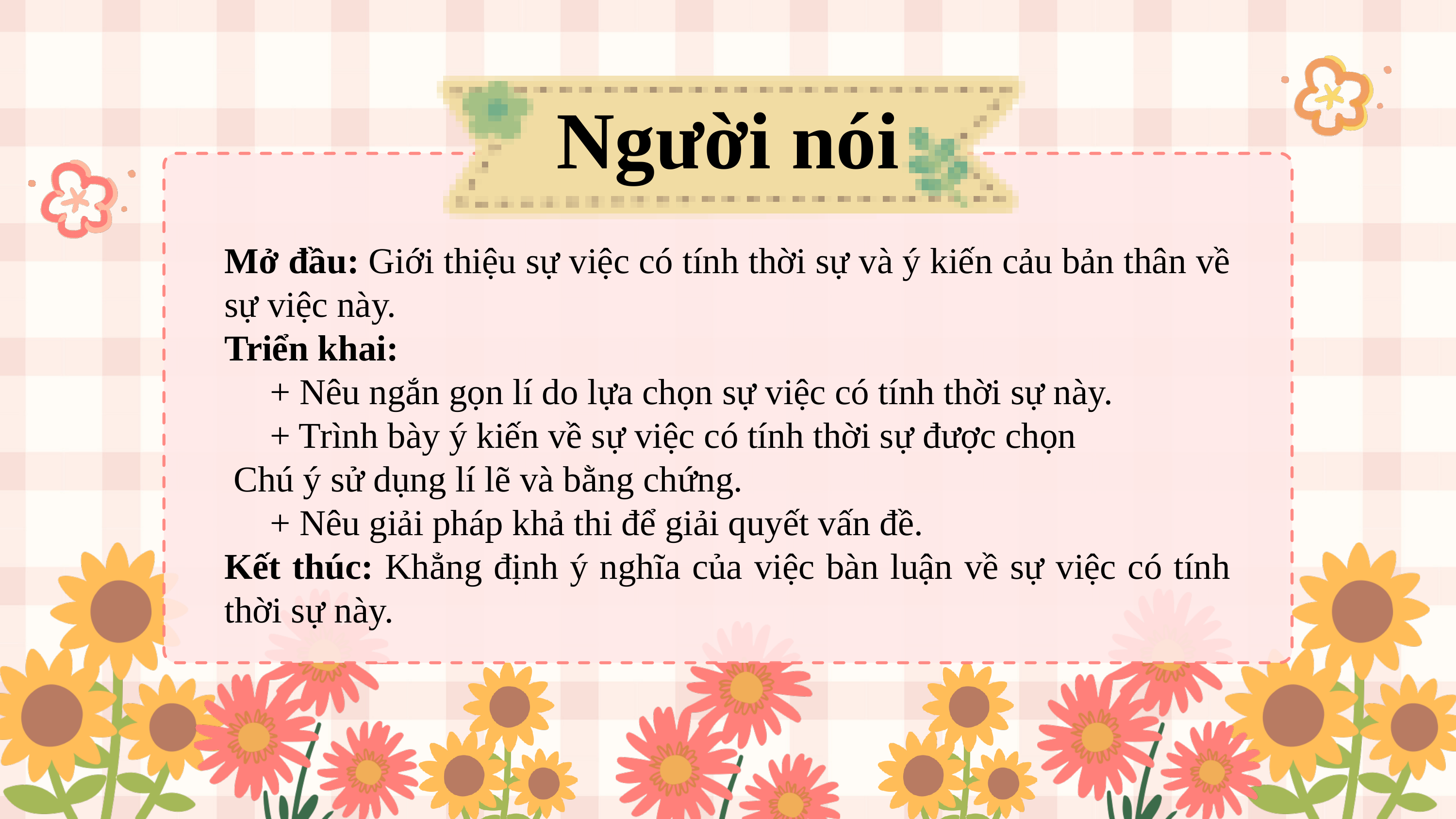

Người nói

Mở đầu: Giới thiệu sự việc có tính thời sự và ý kiến cảu bản thân về sự việc này.
Triển khai:
     + Nêu ngắn gọn lí do lựa chọn sự việc có tính thời sự này.
     + Trình bày ý kiến về sự việc có tính thời sự được chọn
 Chú ý sử dụng lí lẽ và bằng chứng.
     + Nêu giải pháp khả thi để giải quyết vấn đề.
Kết thúc: Khẳng định ý nghĩa của việc bàn luận về sự việc có tính thời sự này.